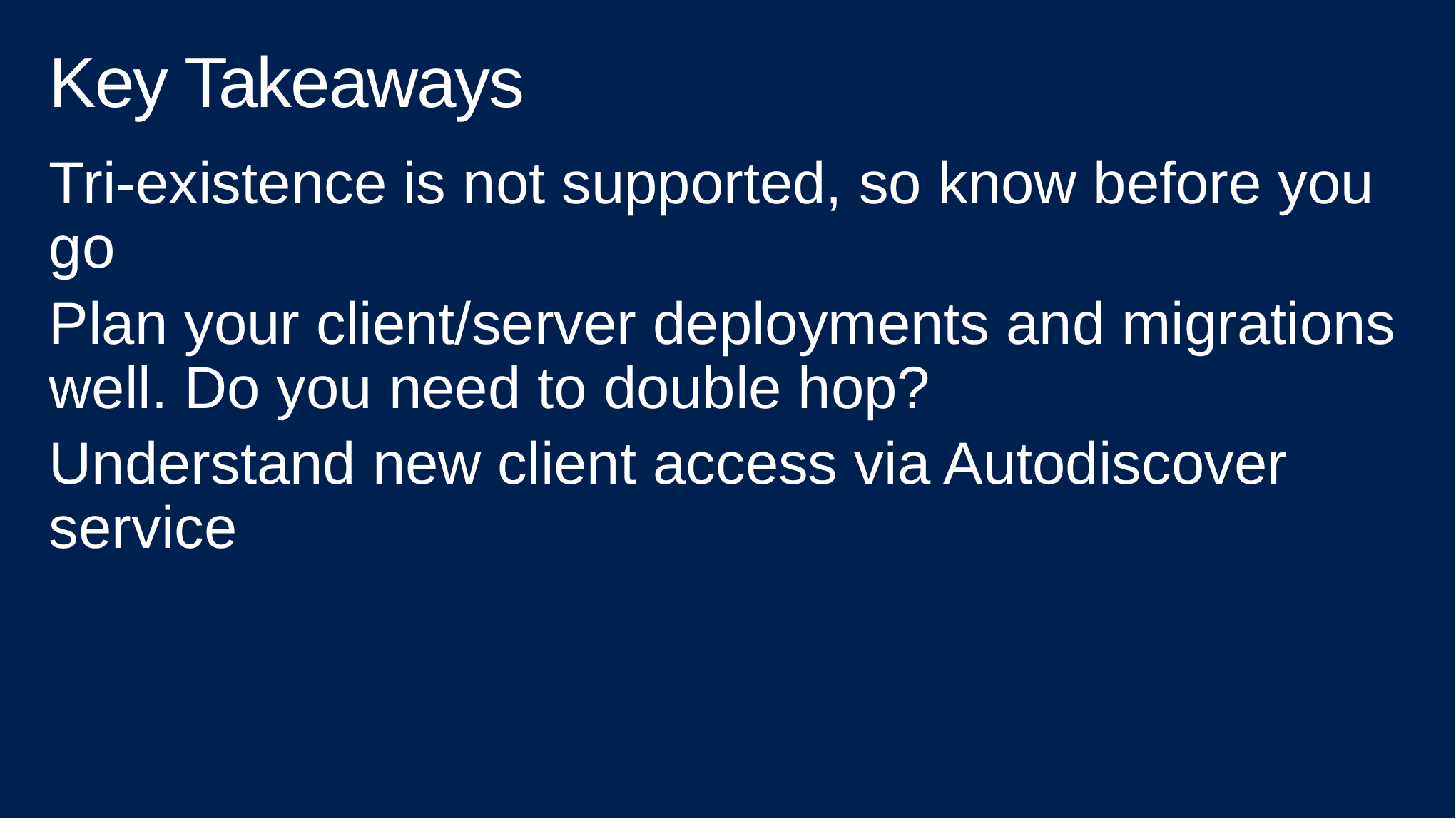

# Key Takeaways
Tri-existence is not supported, so know before you go
Plan your client/server deployments and migrations well. Do you need to double hop?
Understand new client access via Autodiscover service